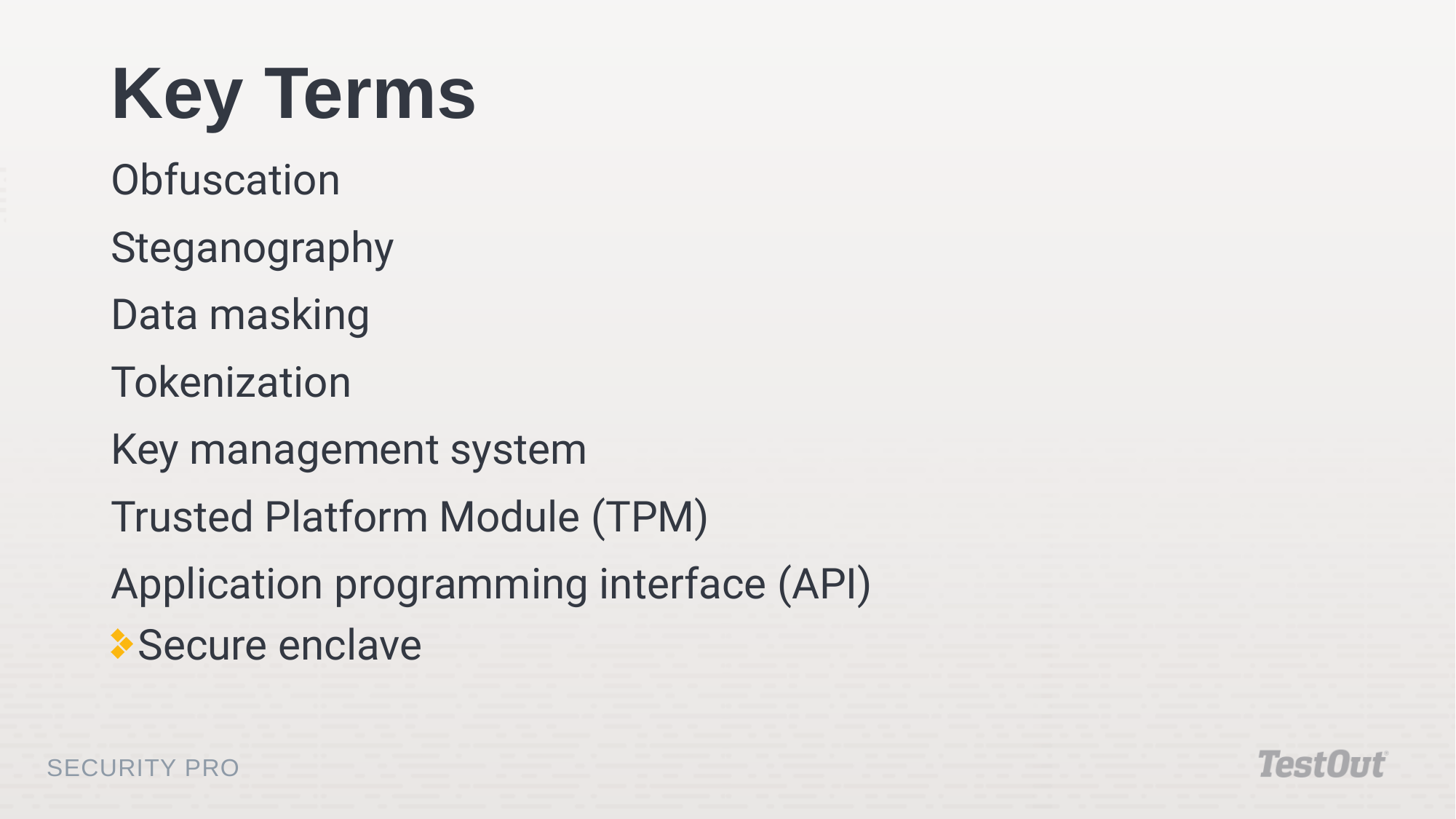

# Key Terms
Obfuscation
Steganography
Data masking
Tokenization
Key management system
Trusted Platform Module (TPM)
Application programming interface (API)
Secure enclave
Security Pro